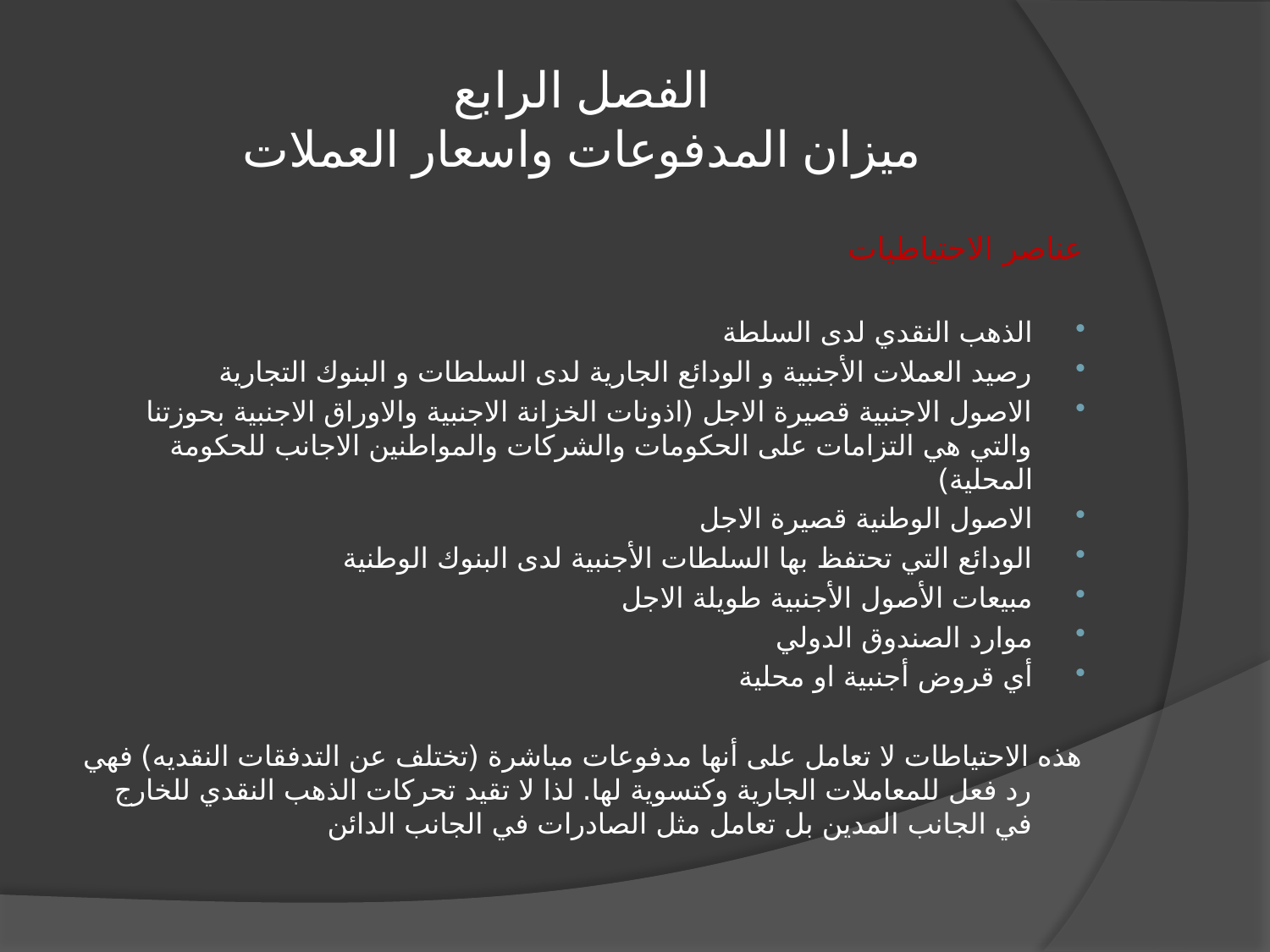

# الفصل الرابع ميزان المدفوعات واسعار العملات
عناصر الاحتياطيات

الذهب النقدي لدى السلطة
رصيد العملات الأجنبية و الودائع الجارية لدى السلطات و البنوك التجارية
الاصول الاجنبية قصيرة الاجل (اذونات الخزانة الاجنبية والاوراق الاجنبية بحوزتنا والتي هي التزامات على الحكومات والشركات والمواطنين الاجانب للحكومة المحلية)
الاصول الوطنية قصيرة الاجل
الودائع التي تحتفظ بها السلطات الأجنبية لدى البنوك الوطنية
مبيعات الأصول الأجنبية طويلة الاجل
موارد الصندوق الدولي
أي قروض أجنبية او محلية

	هذه الاحتياطات لا تعامل على أنها مدفوعات مباشرة (تختلف عن التدفقات النقديه) فهي رد فعل للمعاملات الجارية وكتسوية لها. لذا لا تقيد تحركات الذهب النقدي للخارج في الجانب المدين بل تعامل مثل الصادرات في الجانب الدائن